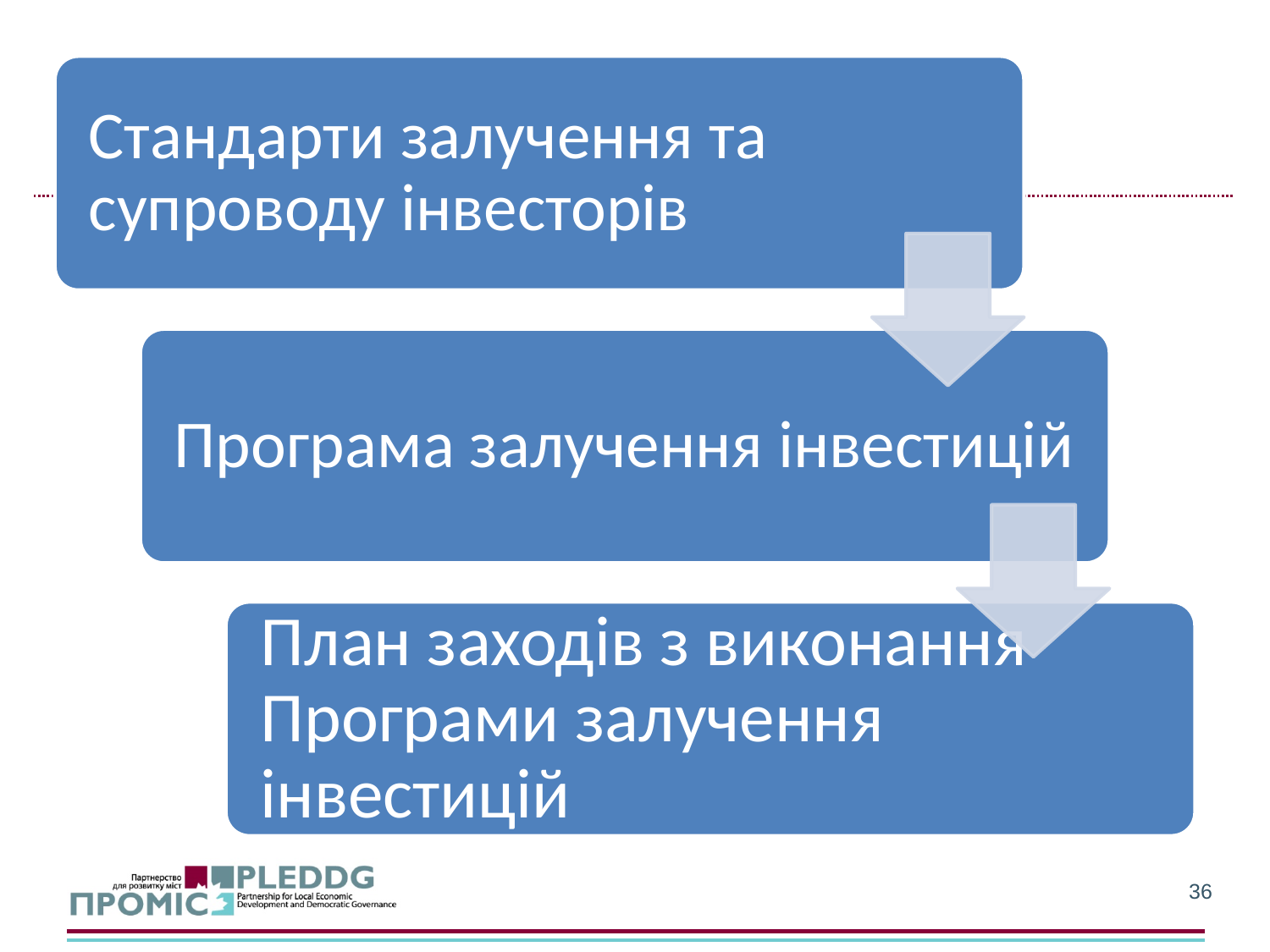

Стандарти залучення та супроводу інвесторів
Програма залучення інвестицій
План заходів з виконання Програми залучення інвестицій